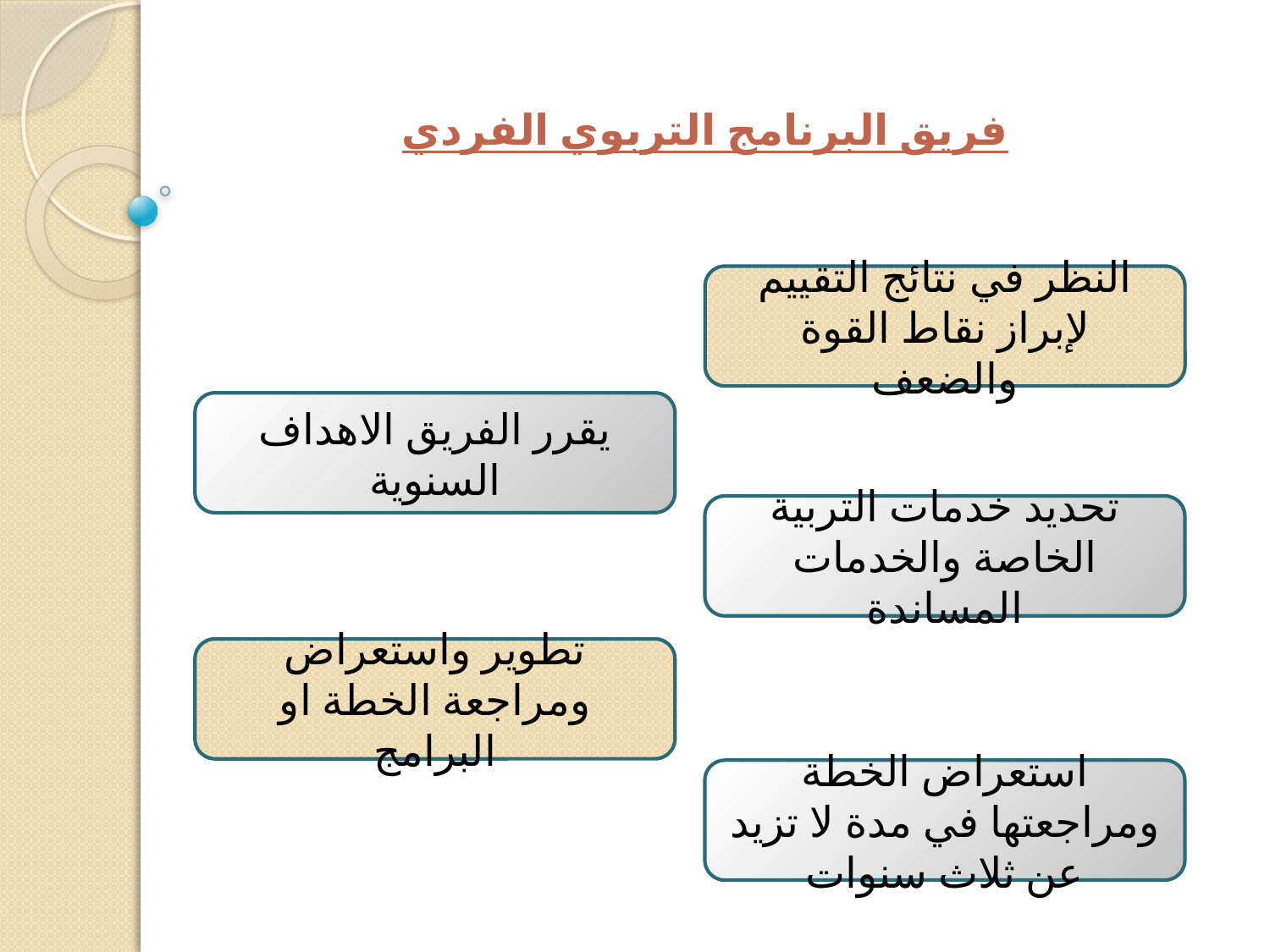

فريق البرنامج التربوي الفردي
النظر في نتائج التقييم لإبراز نقاط القوة والضعف
يقرر الفريق الاهداف السنوية
تحديد خدمات التربية الخاصة والخدمات المساندة
تطوير واستعراض ومراجعة الخطة او البرامج
استعراض الخطة ومراجعتها في مدة لا تزيد عن ثلاث سنوات